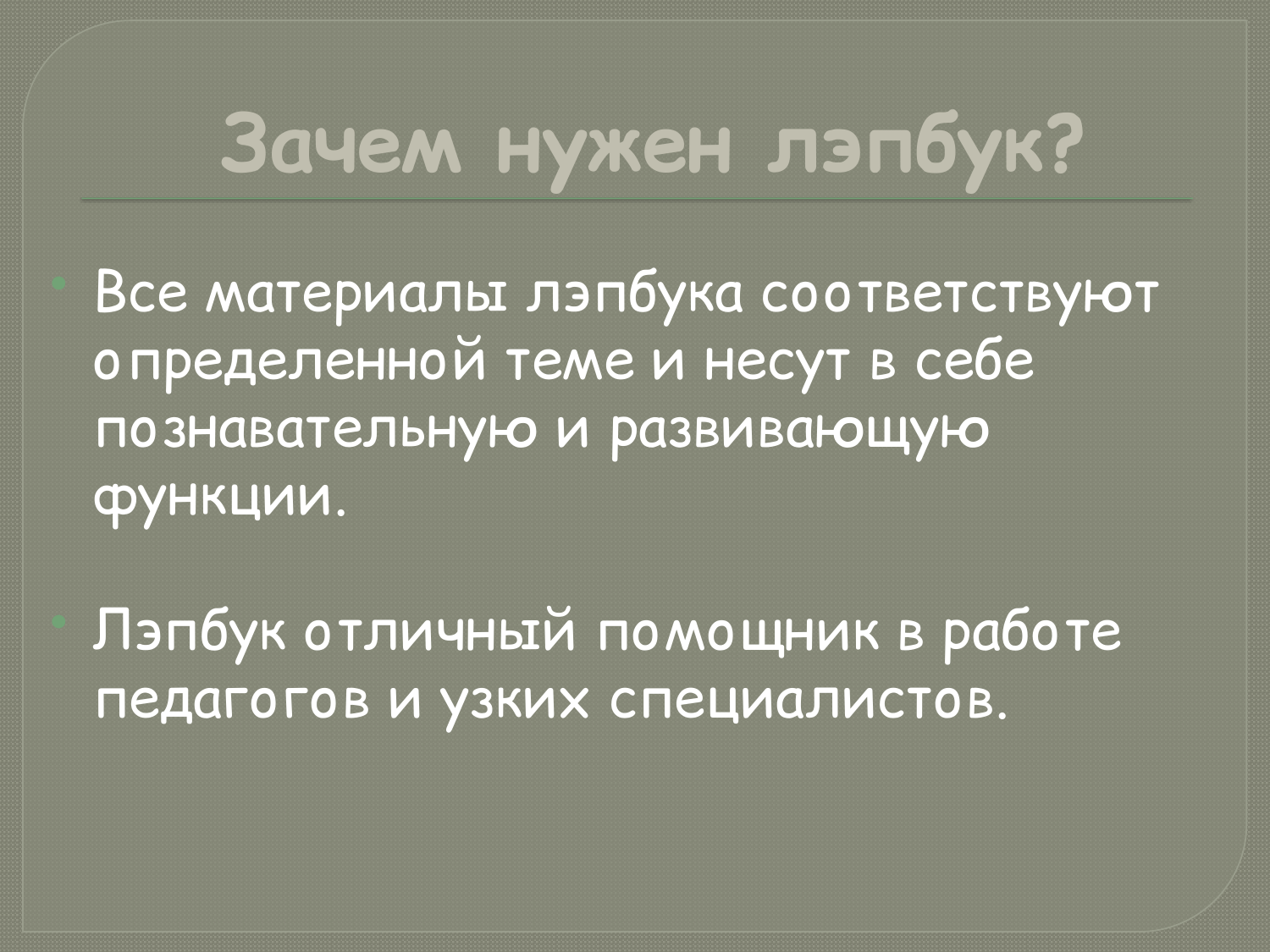

# Зачем нужен лэпбук?
Все материалы лэпбука соответствуют определенной теме и несут в себе познавательную и развивающую функции.

Лэпбук отличный помощник в работе педагогов и узких специалистов.